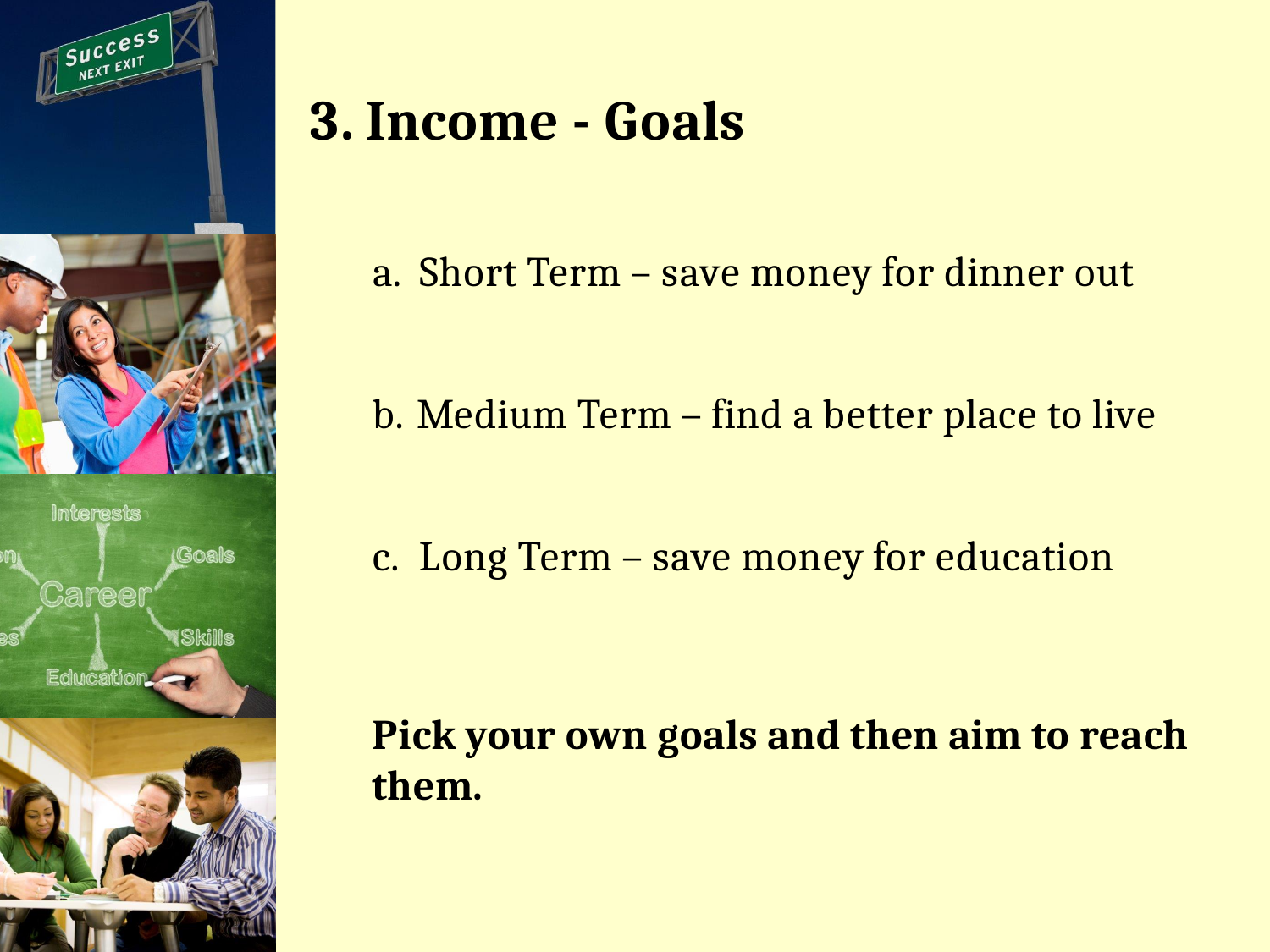

# 3. Income - Goals

Short Term – save money for dinner out

Medium Term – find a better place to live

Long Term – save money for education

Pick your own goals and then aim to reach them.